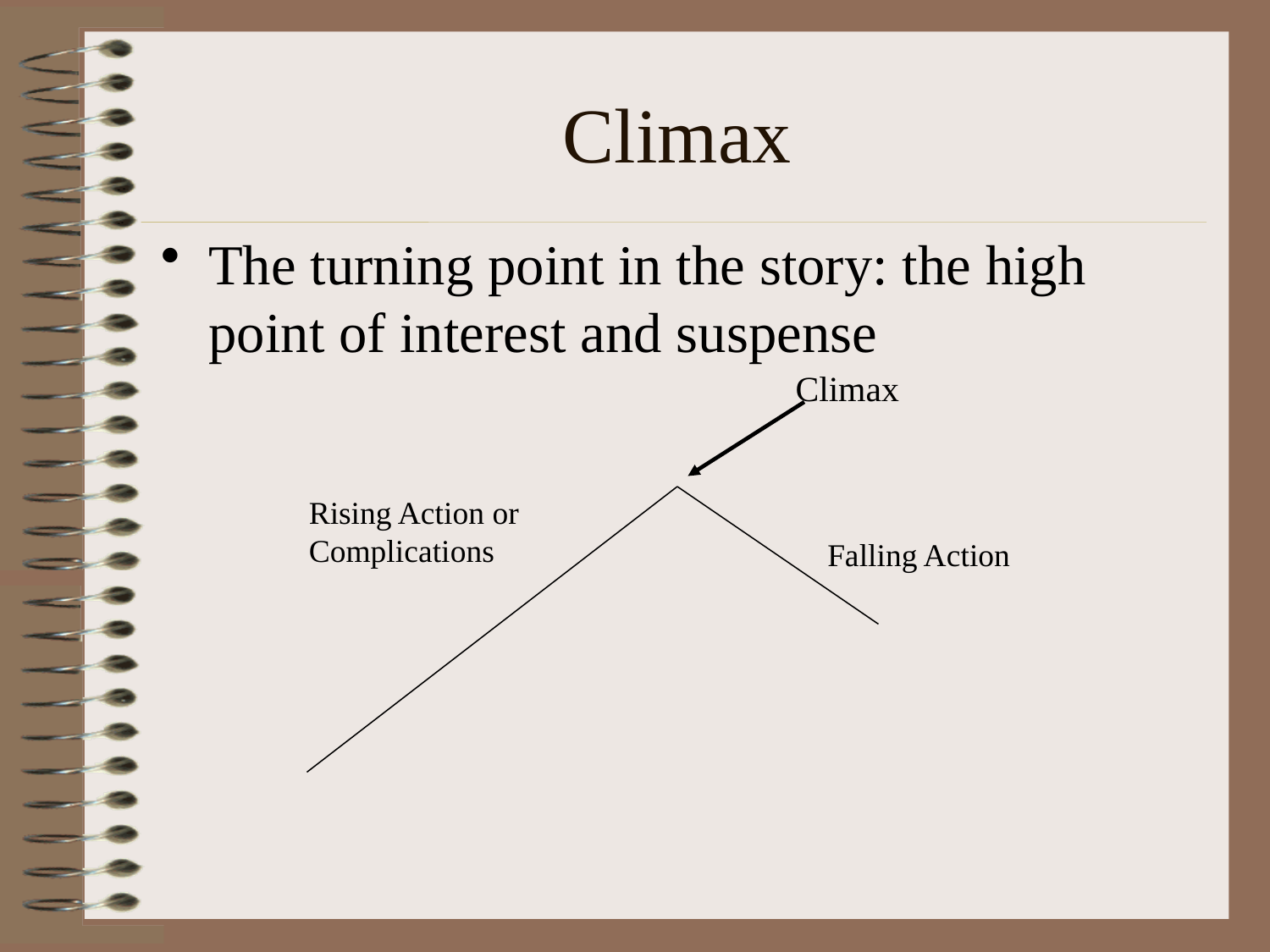

# Climax
The turning point in the story: the high point of interest and suspense
Climax

Rising Action or Complications

Falling Action